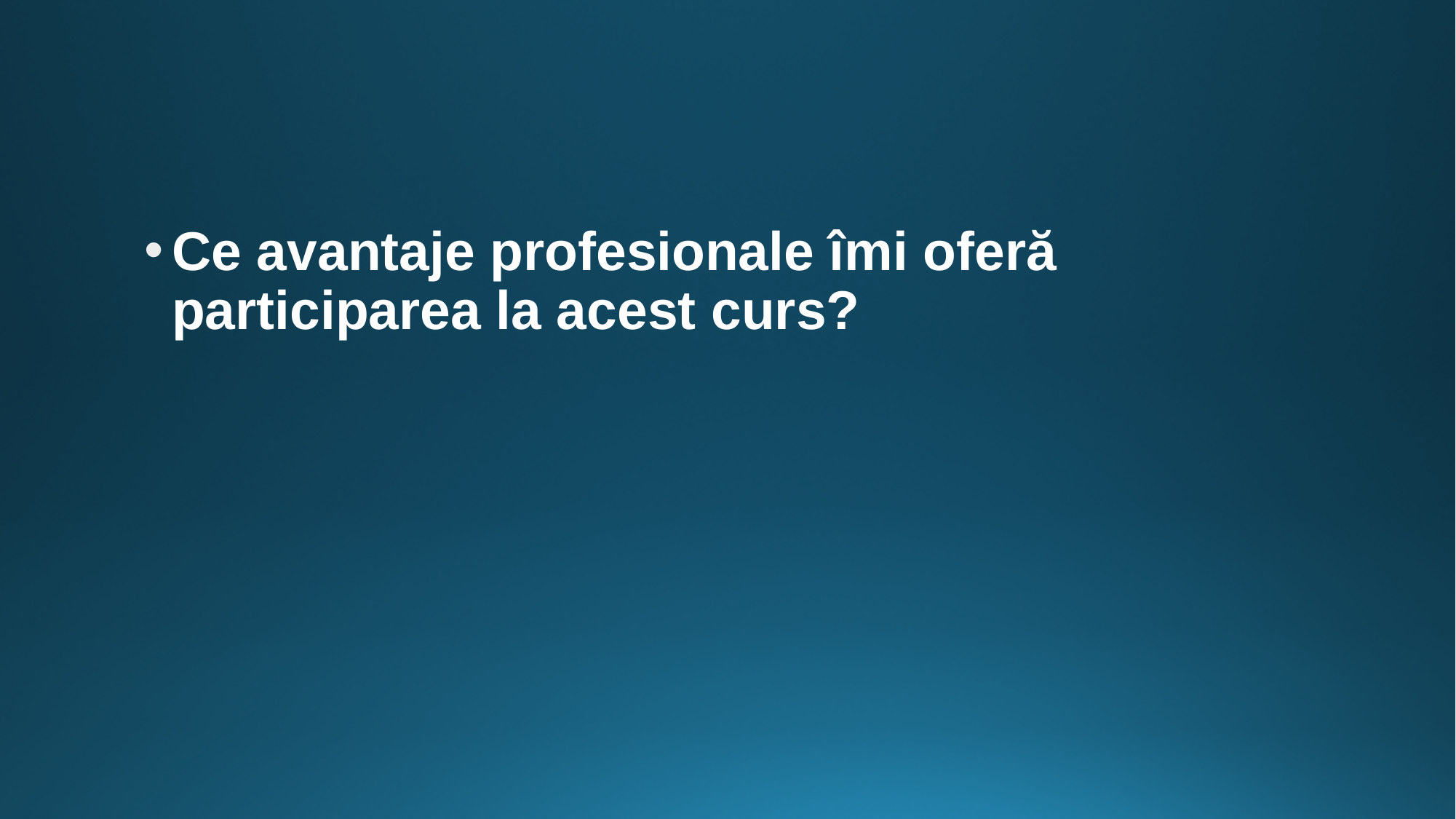

#
Ce avantaje profesionale îmi oferă participarea la acest curs?